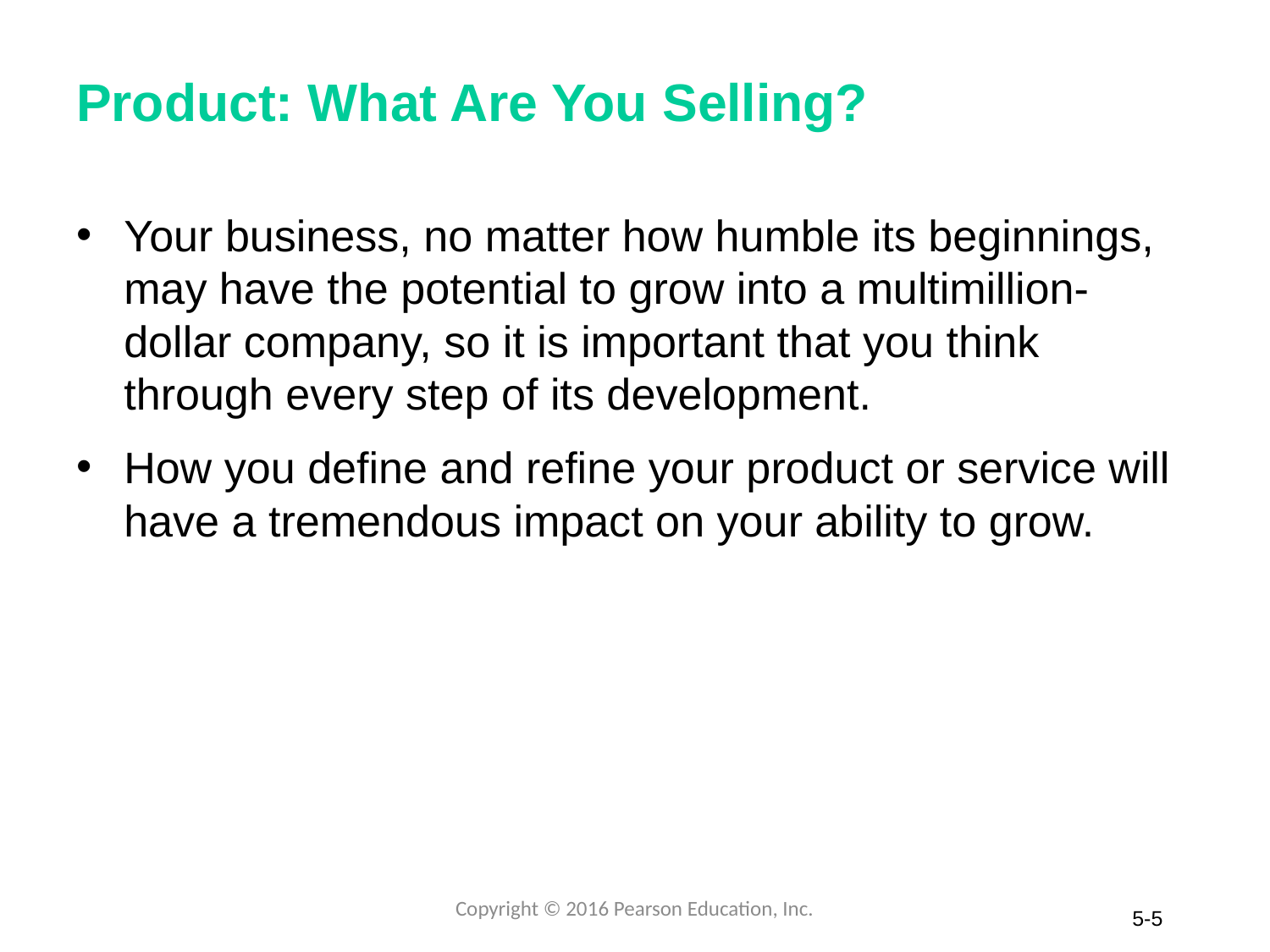

# Product: What Are You Selling?
Your business, no matter how humble its beginnings, may have the potential to grow into a multimillion-dollar company, so it is important that you think through every step of its development.

How you define and refine your product or service will have a tremendous impact on your ability to grow.
Copyright © 2016 Pearson Education, Inc.